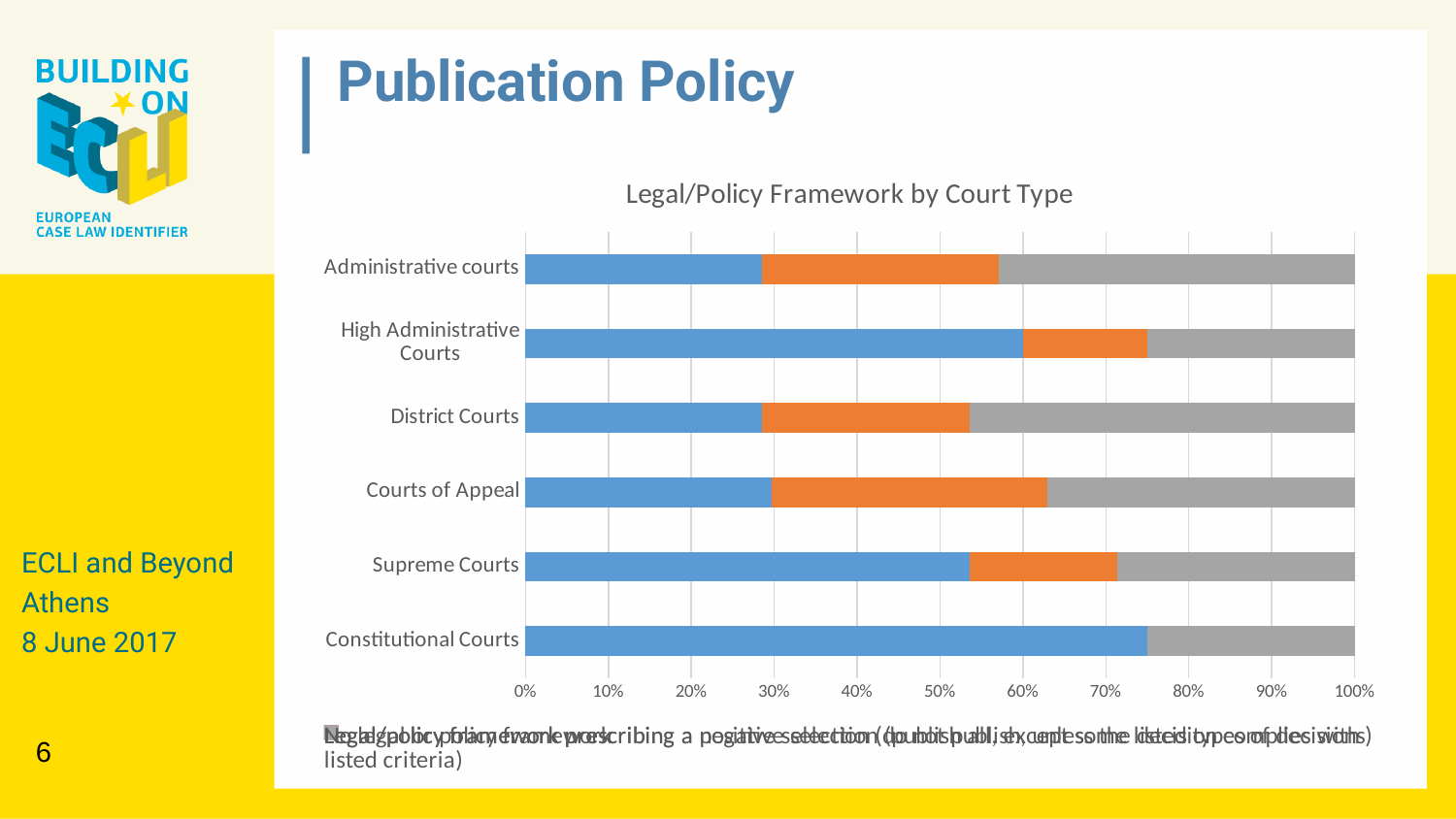

Publication Policy

### Chart: Legal/Policy Framework by Court Type

| Category | Legal/policy framework prescribing a negative selection (publish all, except some listed types of decisions) | Legal/policy framework prescribing a positive selection (do not publish, unless the decision complies with listed criteria) | No legal or policy framework |
|---|---|---|---|
| Constitutional Courts | 15.0 | 0.0 | 5.0 |
| Supreme Courts | 15.0 | 5.0 | 8.0 |
| Courts of Appeal | 8.0 | 9.0 | 10.0 |
| District Courts | 8.0 | 7.0 | 13.0 |
| High Administrative Courts | 12.0 | 3.0 | 5.0 |
| Administrative courts | 6.0 | 6.0 | 9.0 |
ECLI and Beyond
Athens
8 June 2017
6